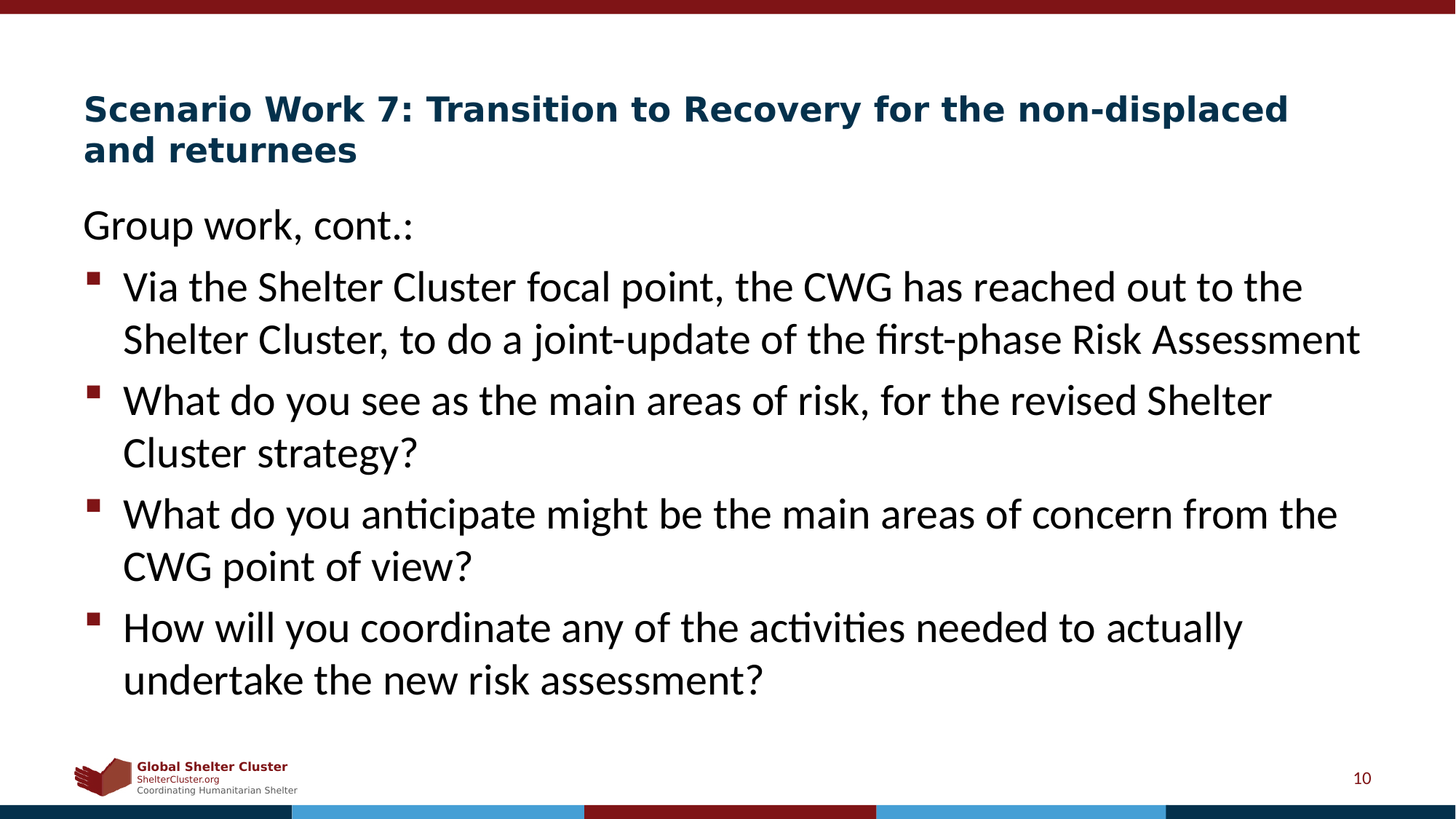

# Scenario Work 7: Transition to Recovery for the non-displaced and returnees
Group work, cont.:
Via the Shelter Cluster focal point, the CWG has reached out to the Shelter Cluster, to do a joint-update of the first-phase Risk Assessment
What do you see as the main areas of risk, for the revised Shelter Cluster strategy?
What do you anticipate might be the main areas of concern from the CWG point of view?
How will you coordinate any of the activities needed to actually undertake the new risk assessment?
10